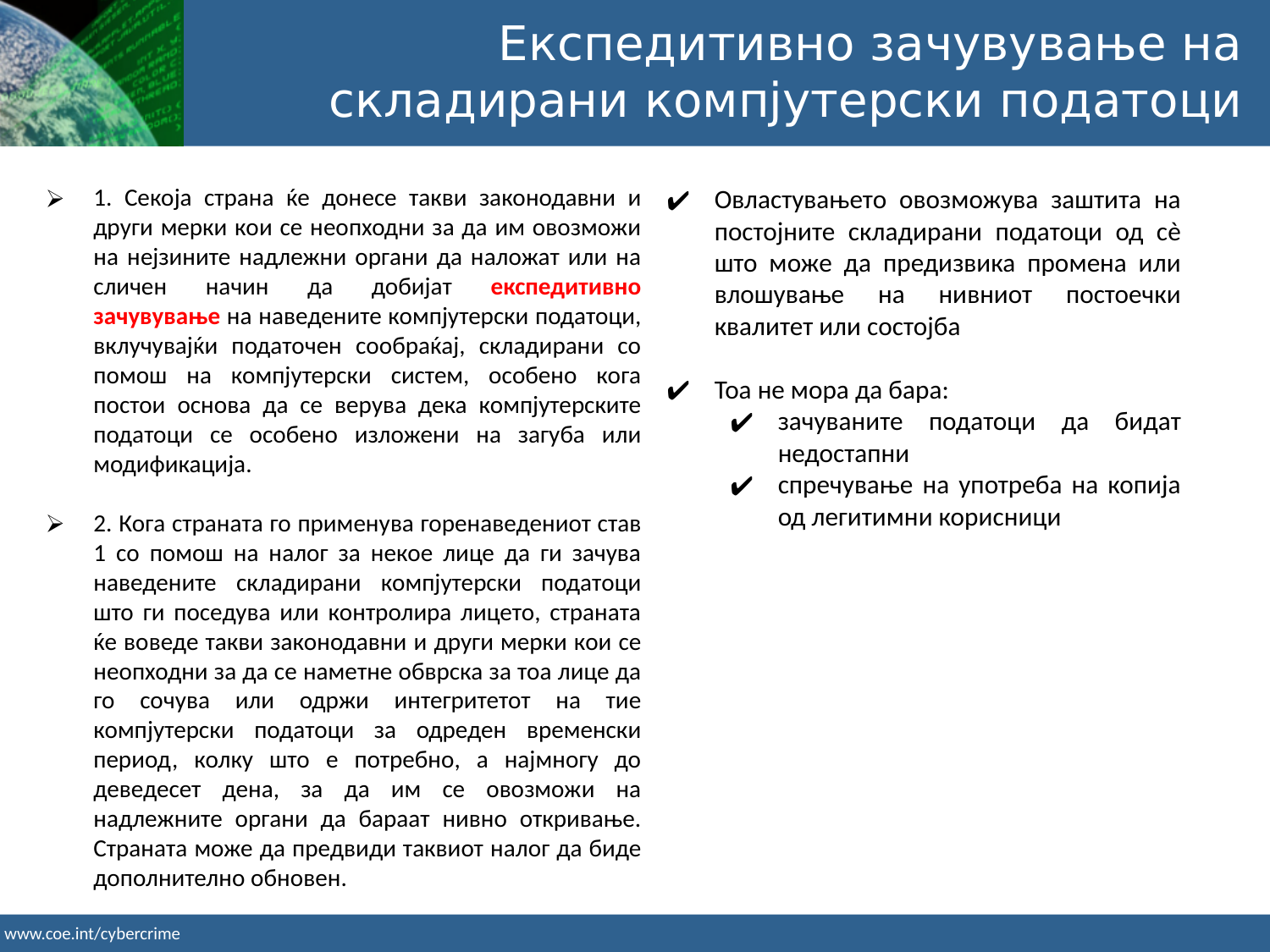

Експедитивно зачувување на складирани компјутерски податоци
1. Секоја страна ќе донесе такви законодавни и други мерки кои се неопходни за да им овозможи на нејзините надлежни органи да наложат или на сличен начин да добијат експедитивно зачувување на наведените компјутерски податоци, вклучувајќи податочен сообраќај, складирани со помош на компјутерски систем, особено кога постои основа да се верува дека компјутерските податоци се особено изложени на загуба или модификација.

2. Кога страната го применува горенаведениот став 1 со помош на налог за некое лице да ги зачува наведените складирани компјутерски податоци што ги поседува или контролира лицето, страната ќе воведе такви законодавни и други мерки кои се неопходни за да се наметне обврска за тоа лице да го сочува или одржи интегритетот на тие компјутерски податоци за одреден временски период, колку што е потребно, а најмногу до деведесет дена, за да им се овозможи на надлежните органи да бараат нивно откривање. Страната може да предвиди таквиот налог да биде дополнително обновен.
Овластувањето овозможува заштита на постојните складирани податоци од сѐ што може да предизвика промена или влошување на нивниот постоечки квалитет или состојба

Тоа не мора да бара:
зачуваните податоци да бидат недостапни
спречување на употреба на копија од легитимни корисници